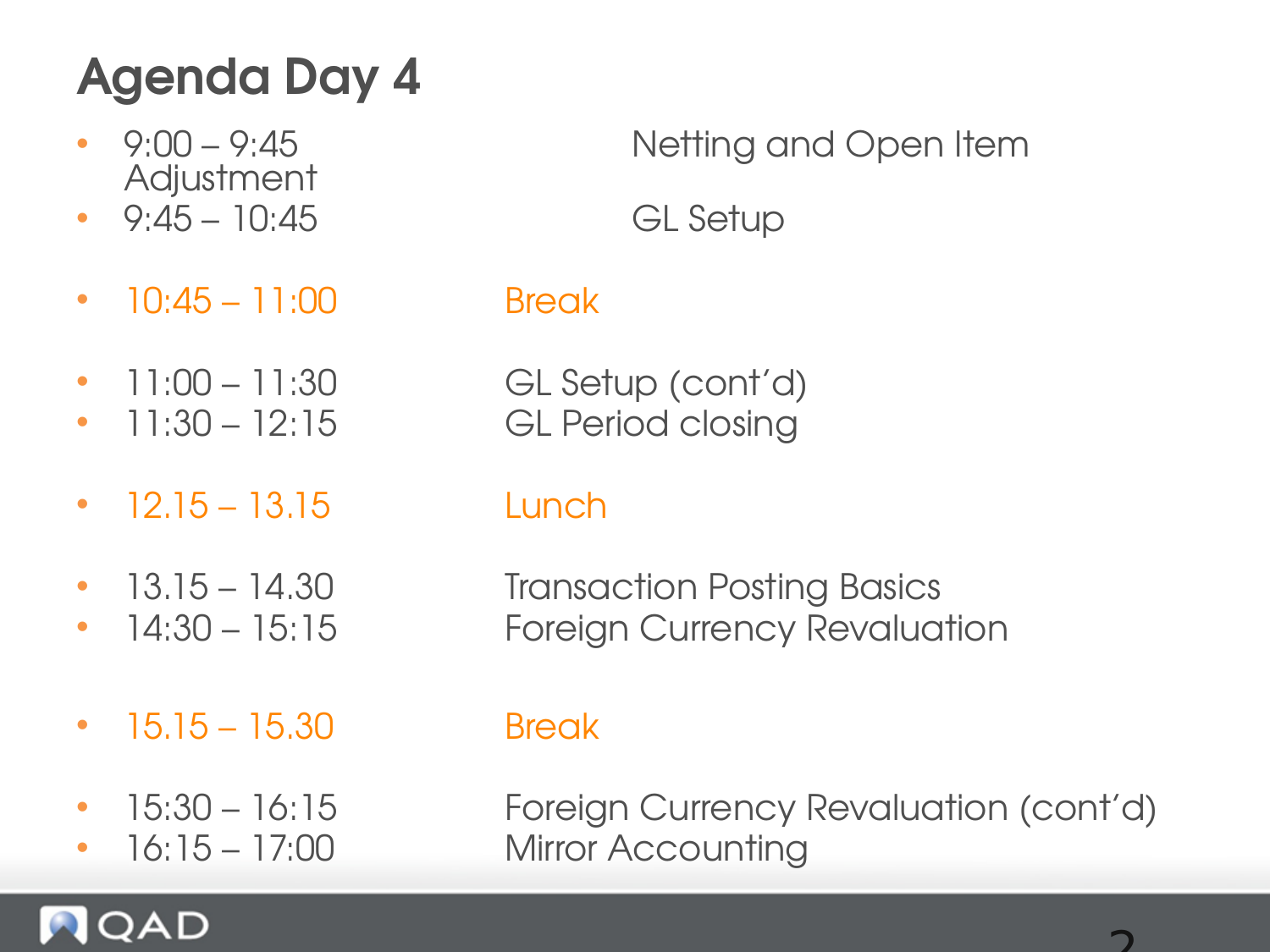

# Agenda Day 4
9:00 – 9:45 			Netting and Open Item Adjustment
9:45 – 10:45			GL Setup

10:45 – 11:00		Break

11:00 – 11:30		GL Setup (cont’d)
11:30 – 12:15		GL Period closing

12.15 – 13.15  		Lunch

13.15 – 14.30		Transaction Posting Basics
14:30 – 15:15	 	Foreign Currency Revaluation

15.15 – 15.30 		Break

15:30 – 16:15		Foreign Currency Revaluation (cont’d)
16:15 – 17:00		Mirror Accounting
2